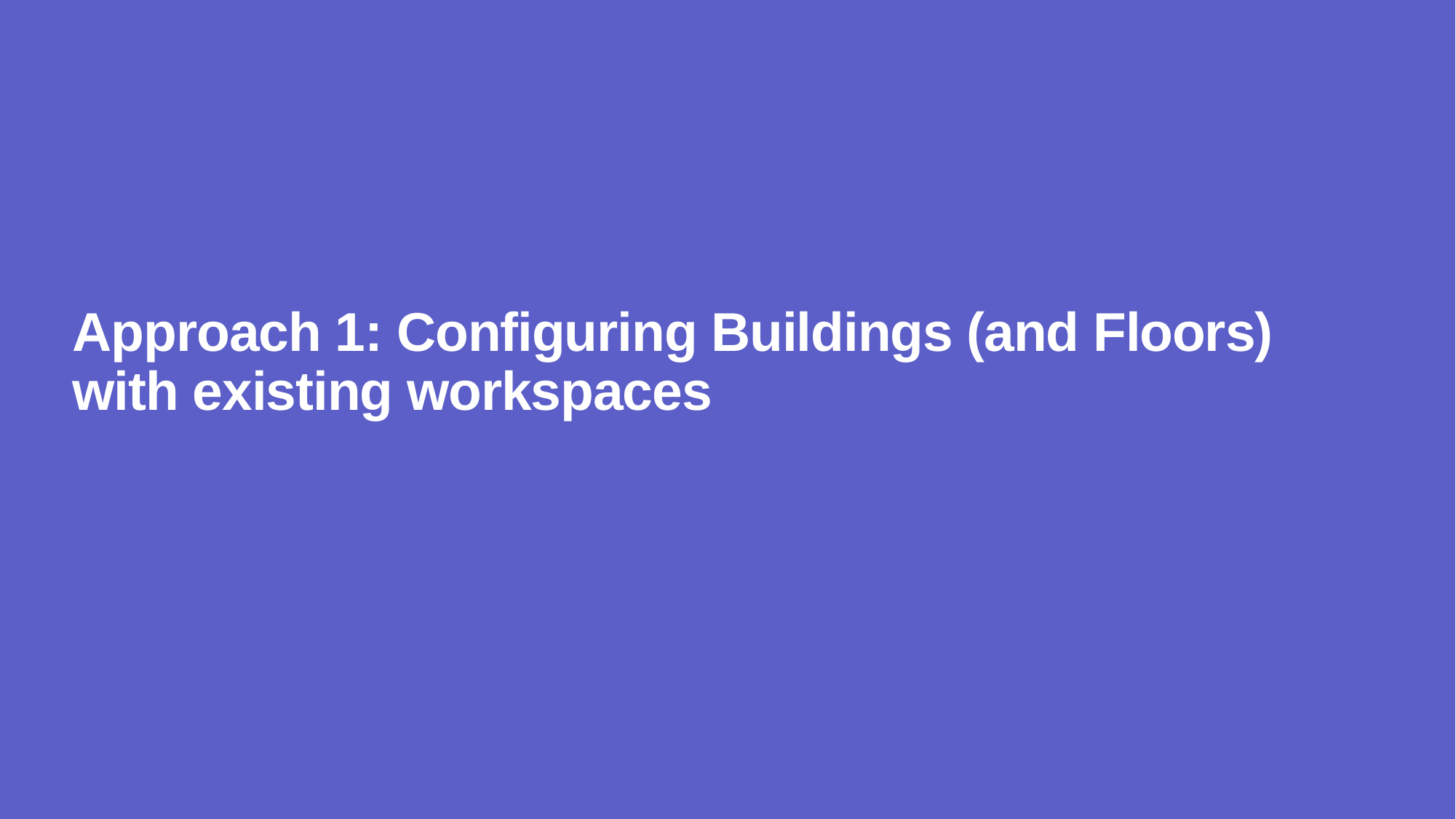

# Approach 1: Configuring Buildings (and Floors) with existing workspaces